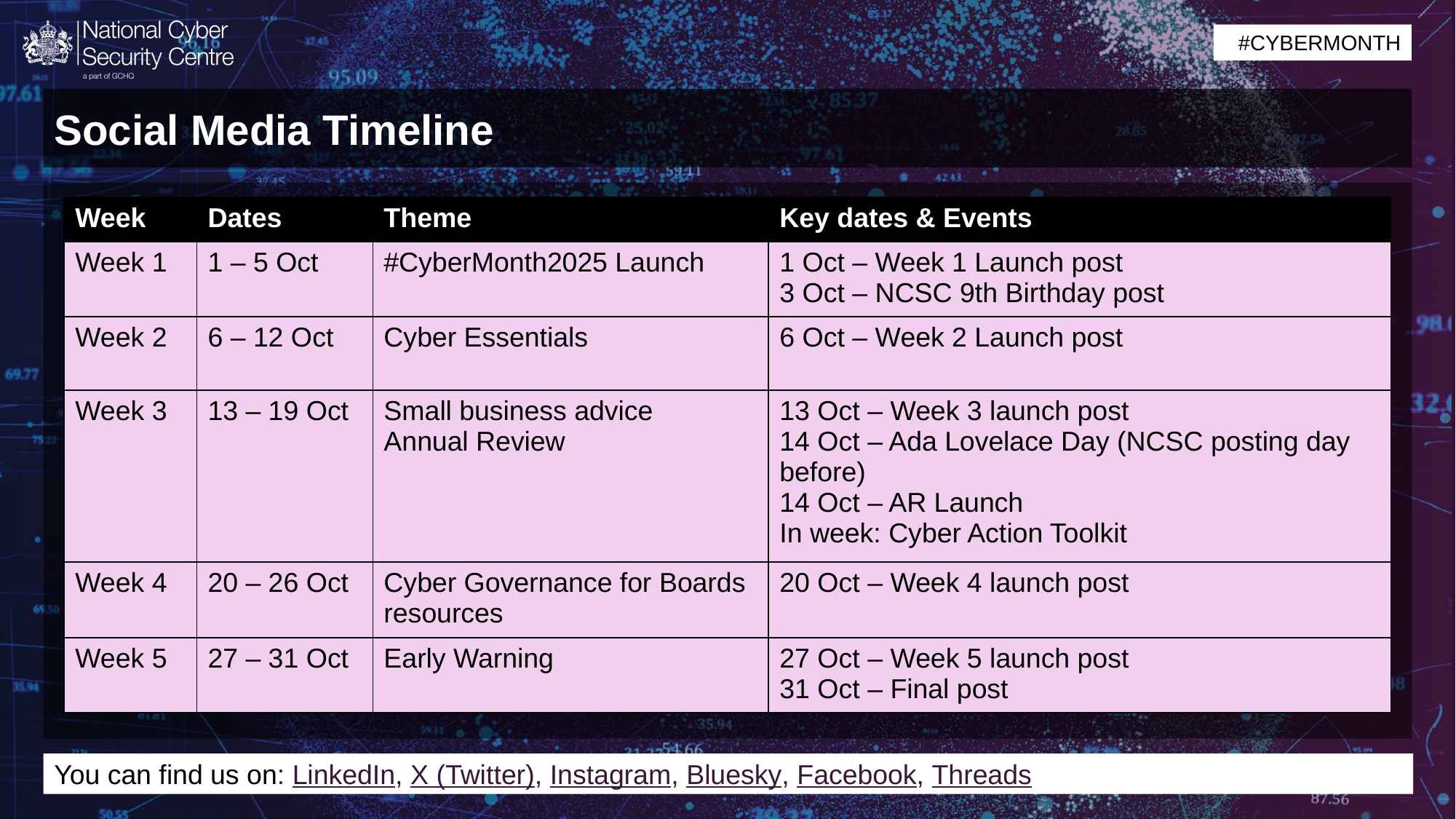

Social Media Timeline

| Week | Dates | Theme | Key dates & Events |
| --- | --- | --- | --- |
| Week 1 | 1 – 5 Oct | #CyberMonth2025 Launch | 1 Oct – Week 1 Launch post 3 Oct – NCSC 9th Birthday post |
| Week 2 | 6 – 12 Oct | Cyber Essentials | 6 Oct – Week 2 Launch post |
| Week 3 | 13 – 19 Oct | Small business advice Annual Review | 13 Oct – Week 3 launch post 14 Oct – Ada Lovelace Day (NCSC posting day before) 14 Oct – AR Launch In week: Cyber Action Toolkit |
| Week 4 | 20 – 26 Oct | Cyber Governance for Boards resources | 20 Oct – Week 4 launch post |
| Week 5 | 27 – 31 Oct | Early Warning | 27 Oct – Week 5 launch post 31 Oct – Final post |
You can find us on: LinkedIn, X (Twitter), Instagram, Bluesky, Facebook, Threads